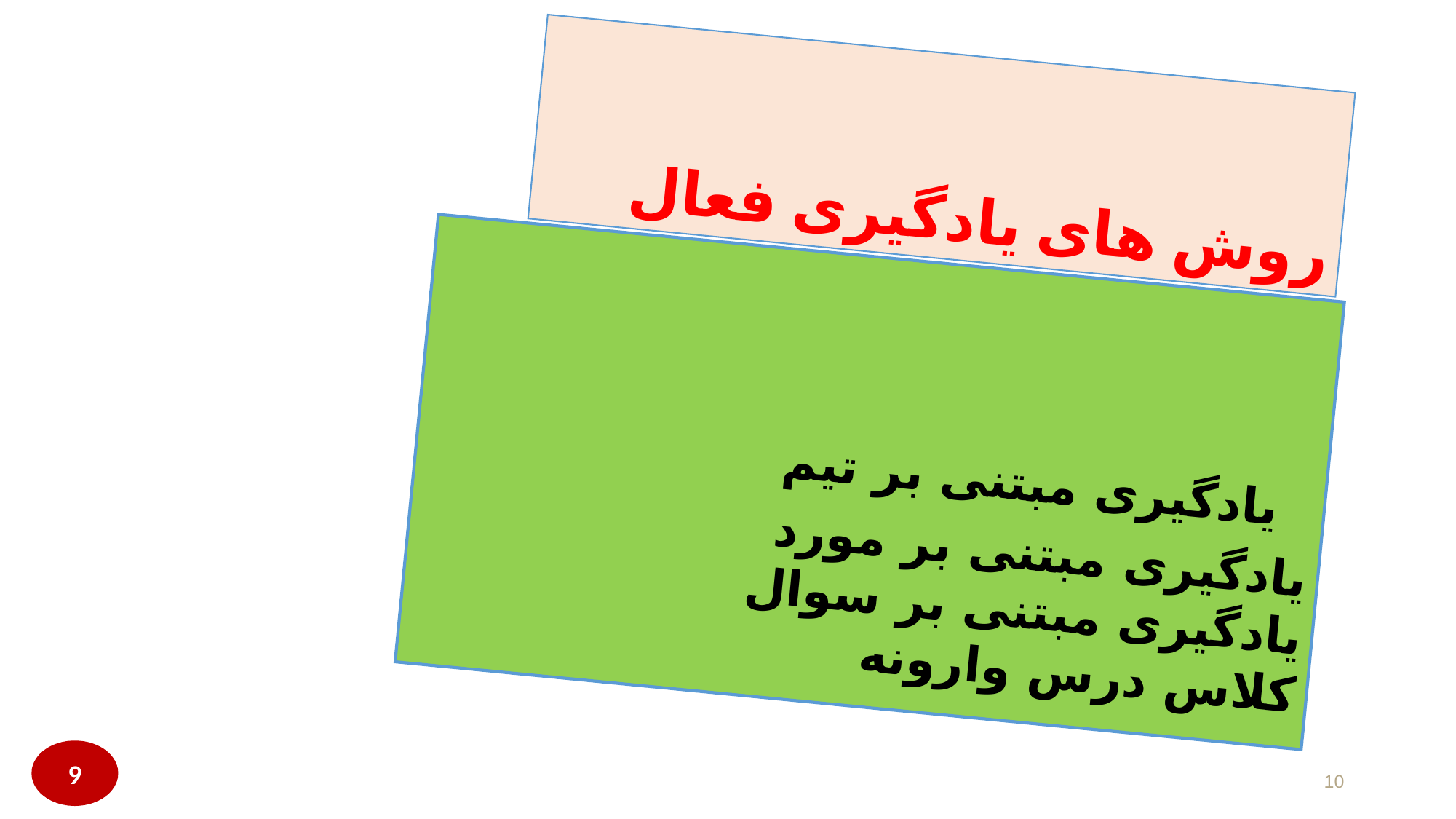

# روش های یادگیری فعال

 یادگیری مبتنی بر تیم
یادگیری مبتنی بر مورد
یادگیری مبتنی بر سوال
کلاس درس وارونه

9

10